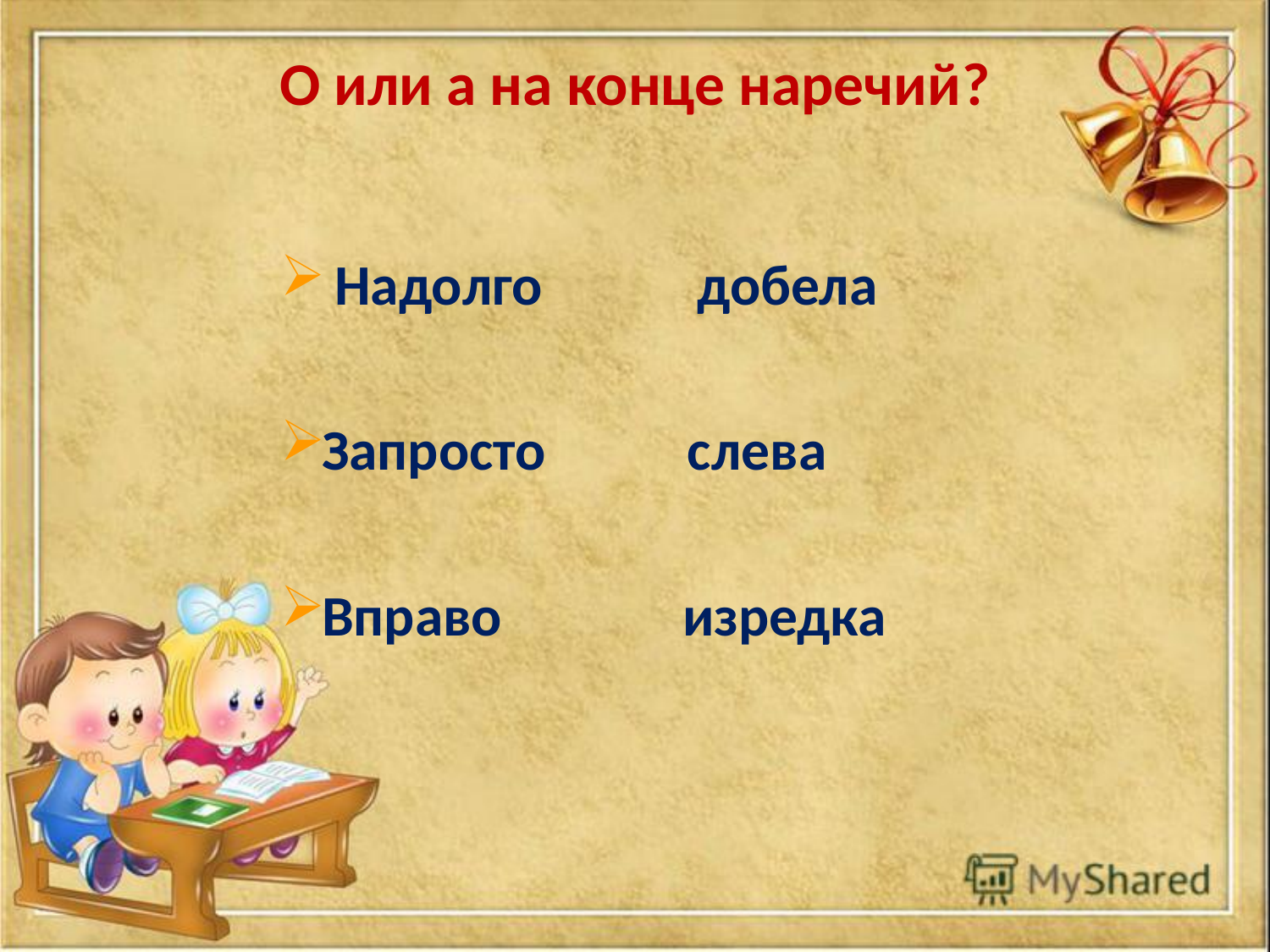

# О или а на конце наречий?

 Надолго            добела

Запросто           слева

Вправо              изредка